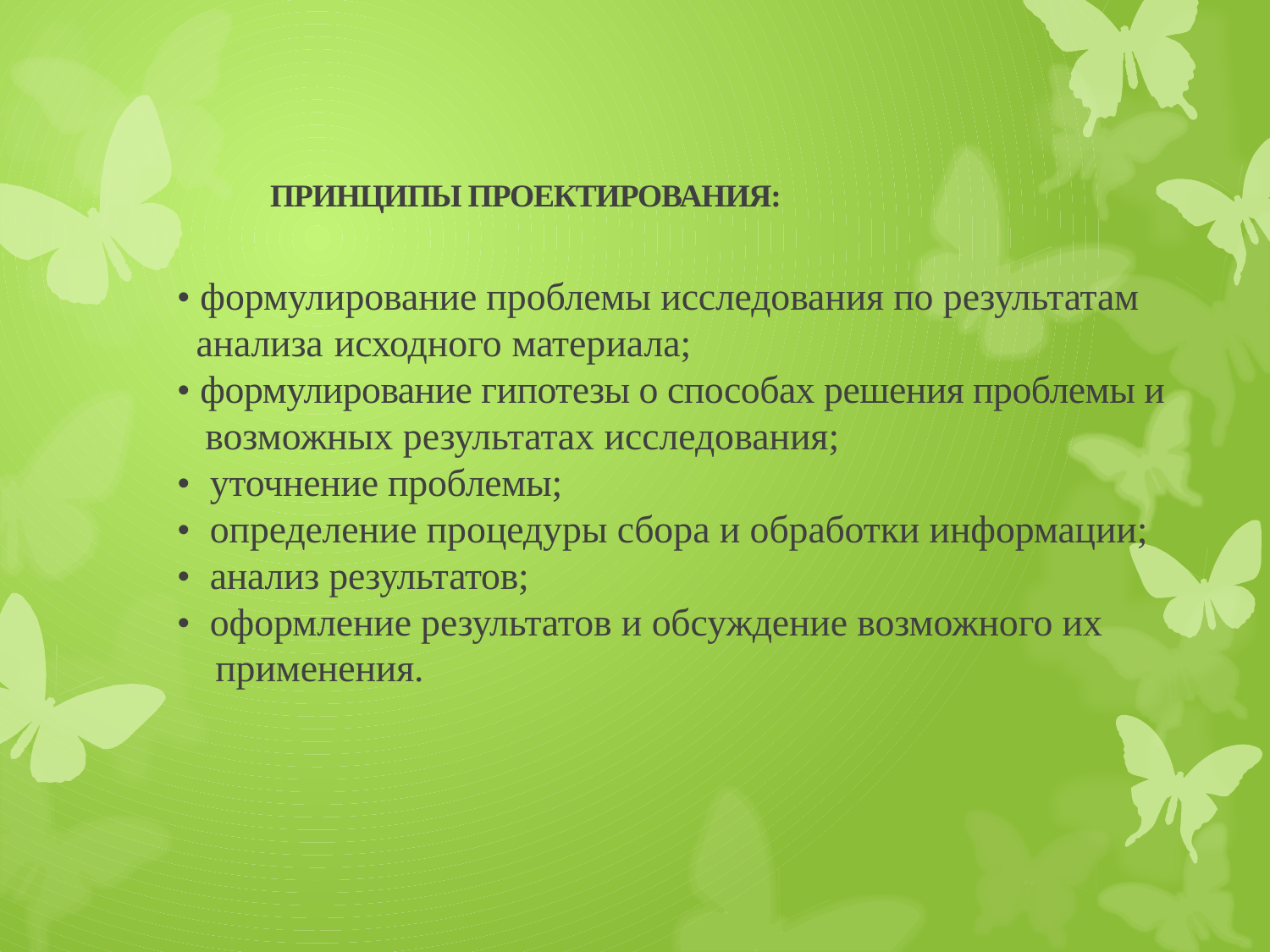

# ПРИНЦИПЫ ПРОЕКТИРОВАНИЯ: • формулирование проблемы исследования по результатам анализа исходного материала; • формулирование гипотезы о способах решения проблемы и возможных результатах исследования; •  уточнение проблемы; •  определение процедуры сбора и обработки информации; •  анализ результатов; •  оформление результатов и обсуждение возможного их применения.